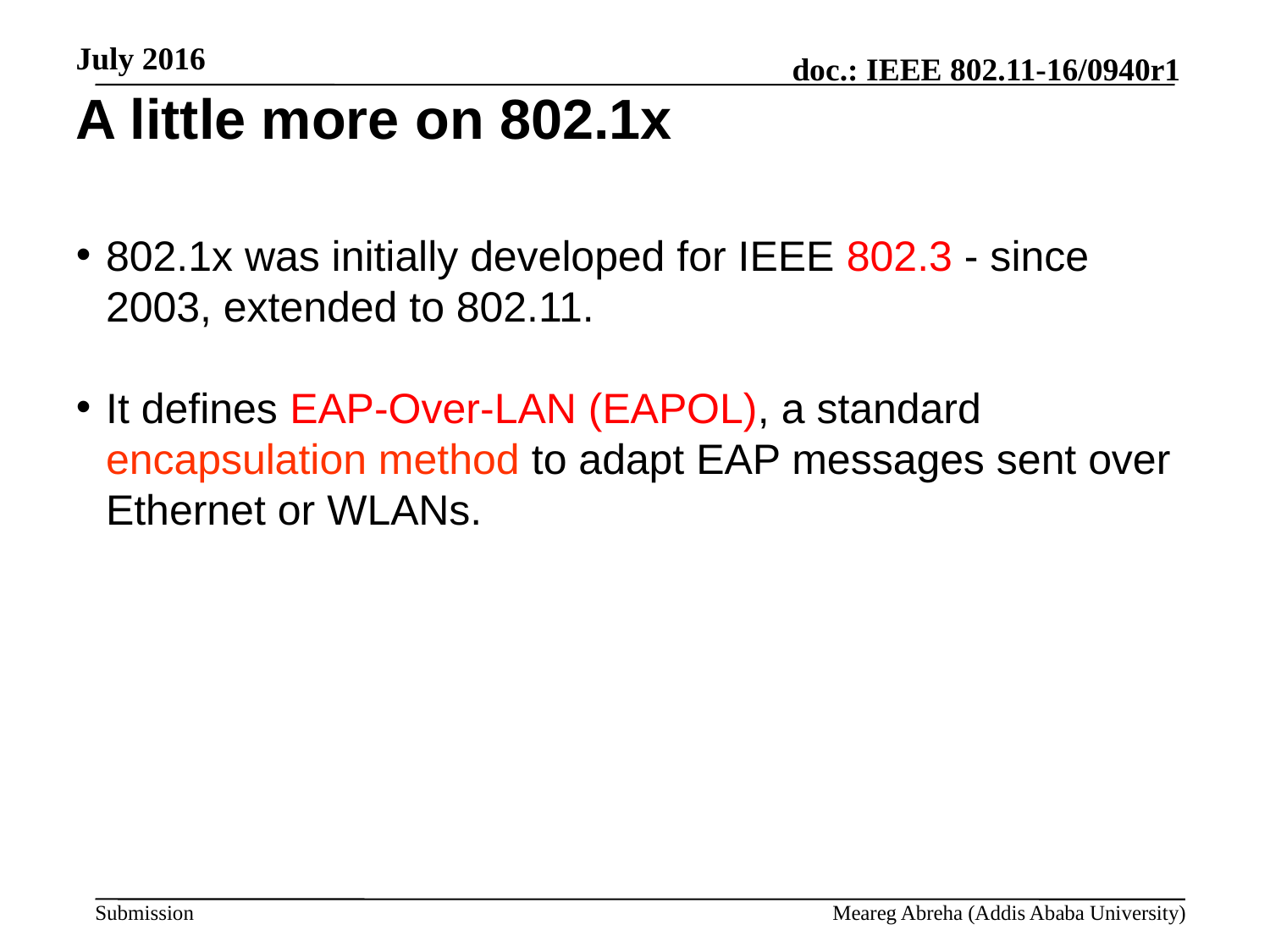

July 2016
A little more on 802.1x
802.1x was initially developed for IEEE 802.3 - since 2003, extended to 802.11.

It defines EAP-Over-LAN (EAPOL), a standard encapsulation method to adapt EAP messages sent over Ethernet or WLANs.
Meareg Abreha (Addis Ababa University)